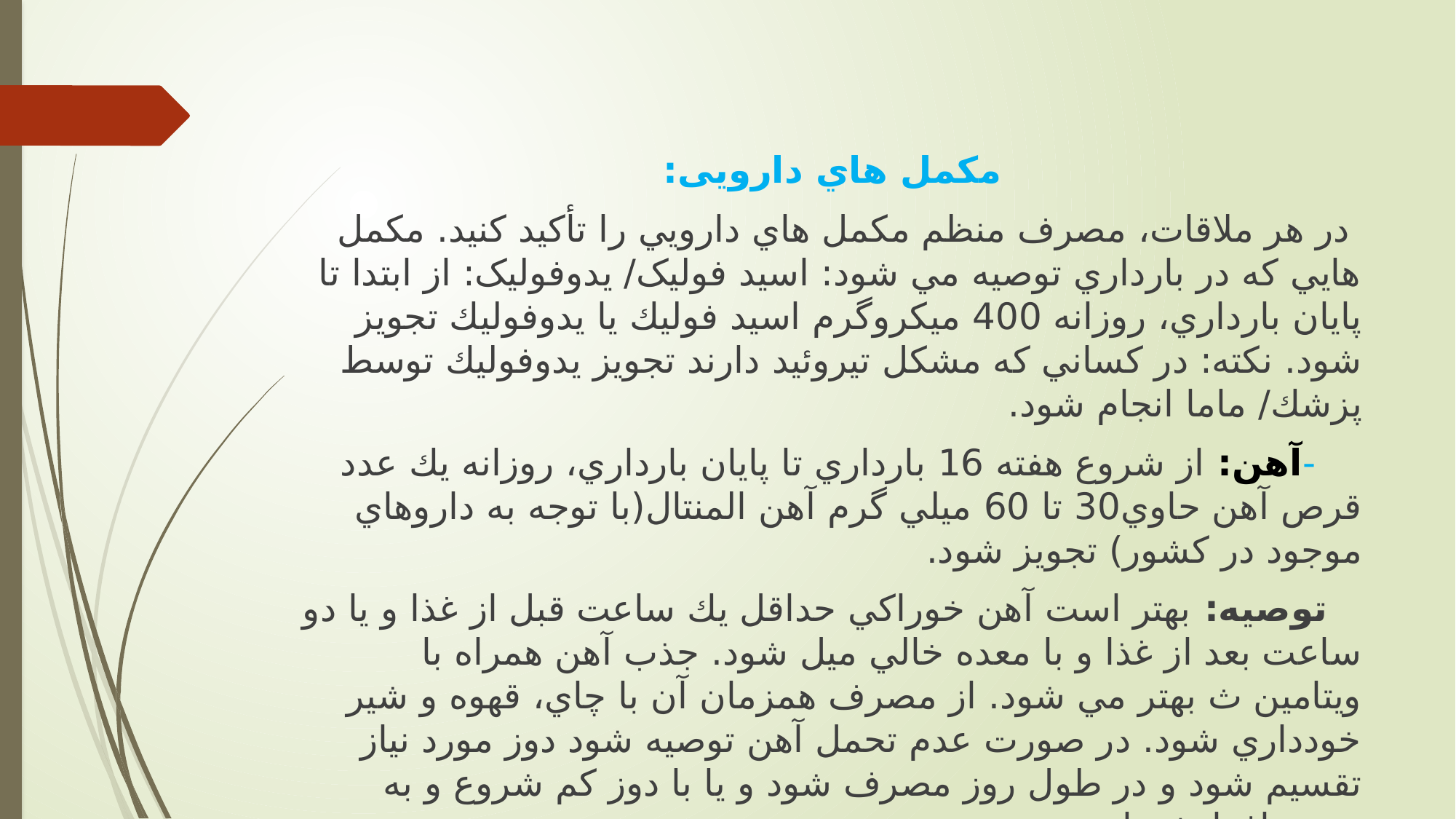

مکمل هاي دارويی:
 در هر ملاقات، مصرف منظم مکمل هاي دارويي را تأکید کنید. مکمل هايي که در بارداري توصیه مي شود: اسید فولیک/ يدوفولیک: از ابتدا تا پايان بارداري، روزانه 400 میکروگرم اسید فولیك يا يدوفولیك تجويز شود. نکته: در کساني که مشکل تیروئید دارند تجويز يدوفولیك توسط پزشك/ ماما انجام شود.
    -آهن: از شروع هفته 16 بارداري تا پايان بارداري، روزانه يك عدد قرص آهن حاوي30 تا 60 میلي گرم آهن المنتال(با توجه به داروهاي موجود در کشور) تجويز شود.
   توصیه: بهتر است آهن خوراکي حداقل يك ساعت قبل از غذا و يا دو ساعت بعد از غذا و با معده خالي میل شود. جذب آهن همراه با ويتامین ث بهتر مي شود. از مصرف همزمان آن با چاي، قهوه و شیر خودداري شود. در صورت عدم تحمل آهن توصیه شود دوز مورد نیاز تقسیم شود و در طول روز مصرف شود و يا با دوز کم شروع و به تدريج افزايش يابد